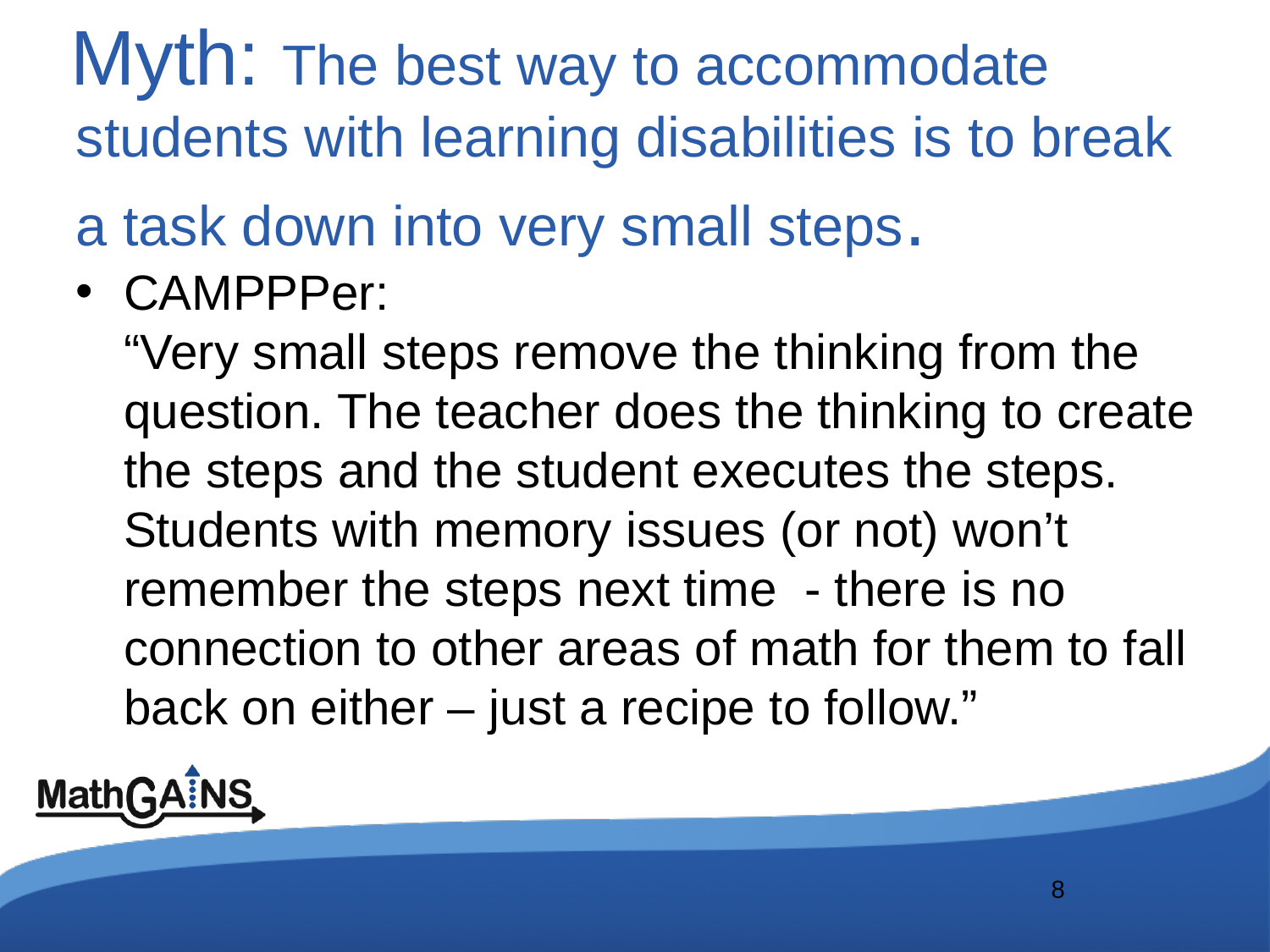

# Myth: The best way to accommodate students with learning disabilities is to break a task down into very small steps.
CAMPPPer:
“Very small steps remove the thinking from the question. The teacher does the thinking to create the steps and the student executes the steps. Students with memory issues (or not) won’t remember the steps next time  - there is no connection to other areas of math for them to fall back on either – just a recipe to follow.”

8